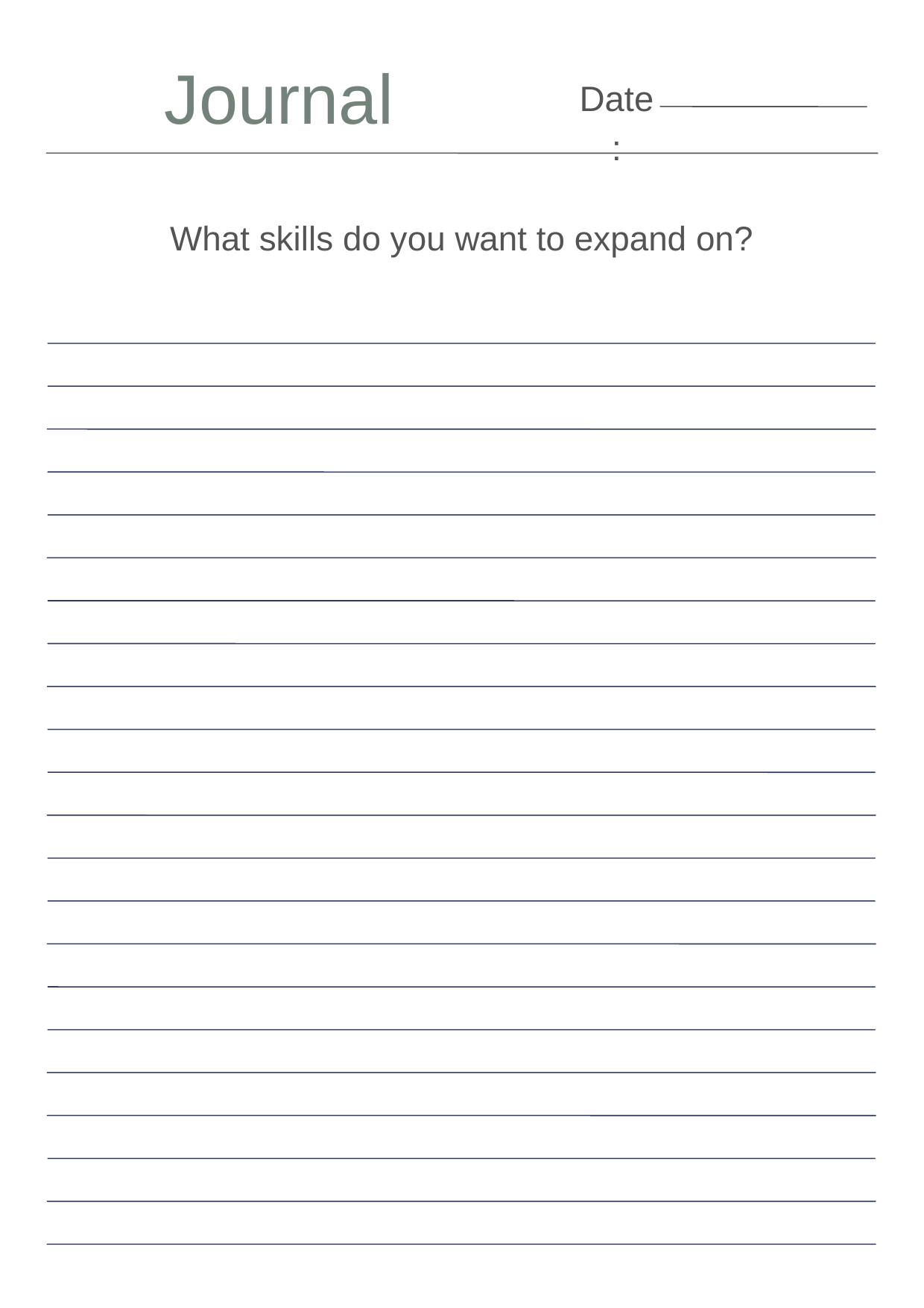

Journal
Date:

What skills do you want to expand on?